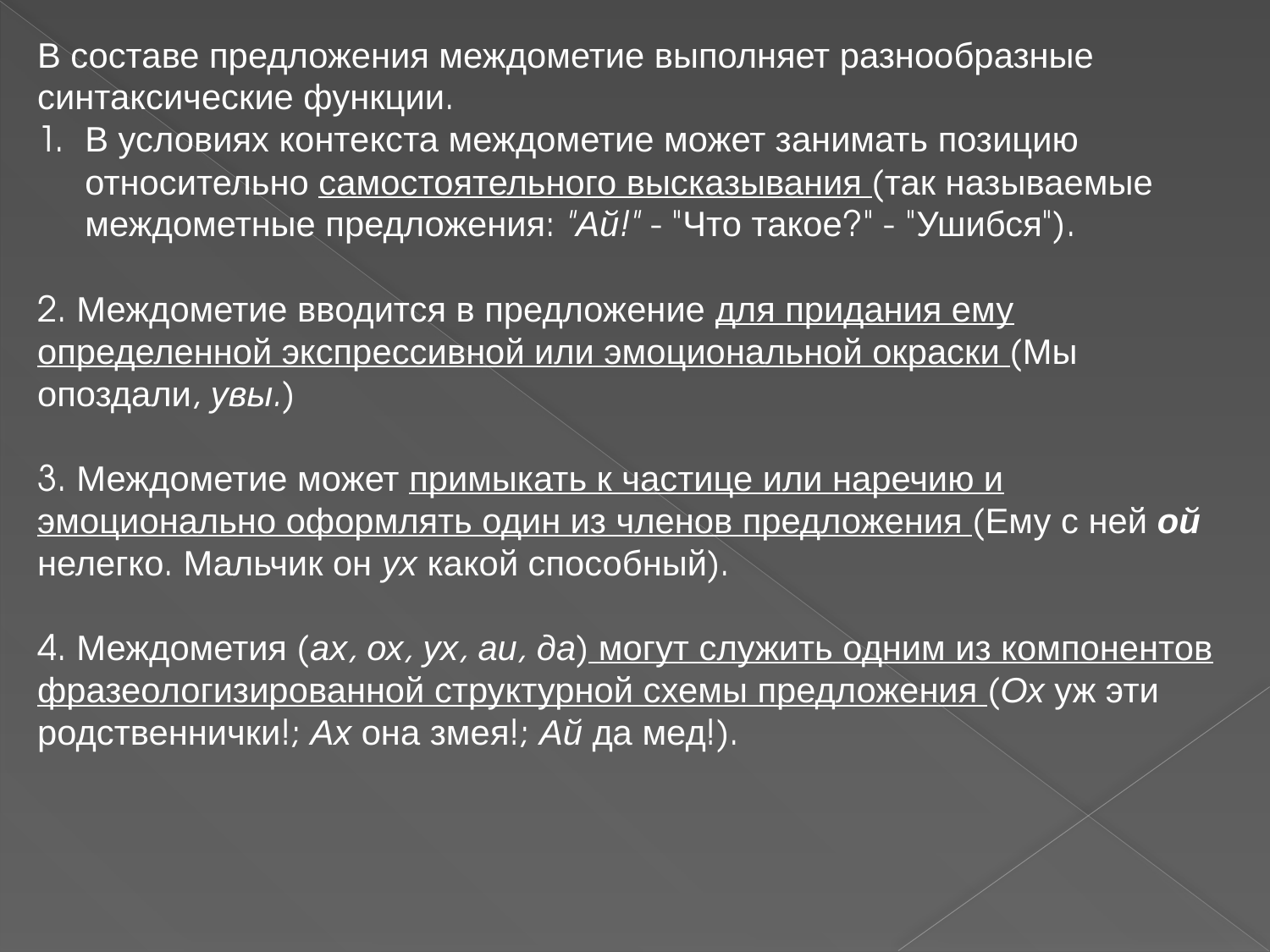

В составе предложения междометие выполняет разнообразные синтаксические функции.
В условиях контекста междометие может занимать позицию относительно самостоятельного высказывания (так называемые междометные предложения: "Ай!" - "Что такое?" - "Ушибся").

2. Междометие вводится в предложение для придания ему определенной экспрессивной или эмоциональной окраски (Мы опоздали, увы.)

3. Междометие может примыкать к частице или наречию и эмоционально оформлять один из членов предложения (Ему с ней ой нелегко. Мальчик он ух какой способный).

4. Междометия (ах, ох, ух, аи, да) могут служить одним из компонентов фразеологизированной структурной схемы предложения (Ох уж эти родственнички!; Ах она змея!; Ай да мед!).